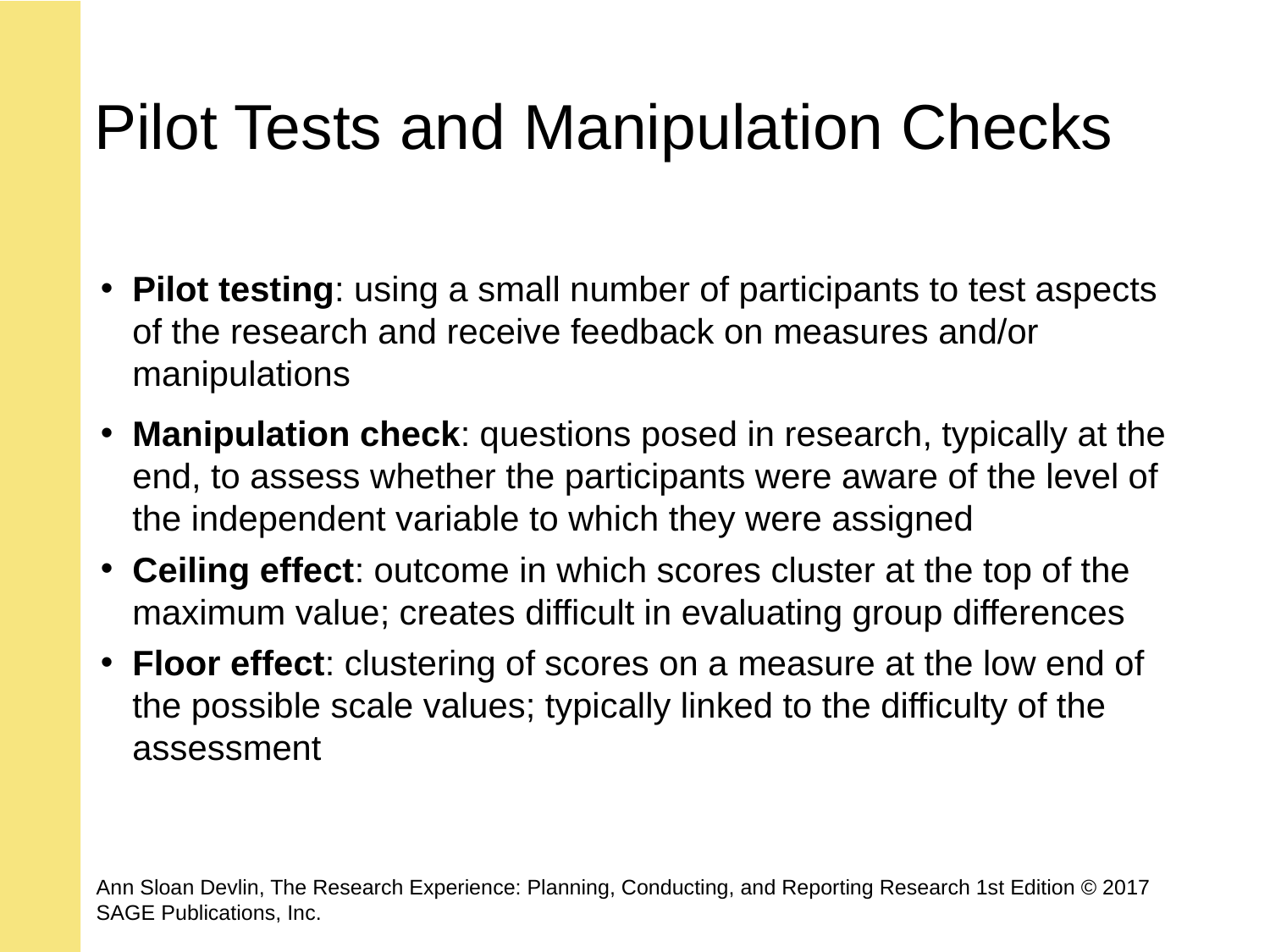

# Pilot Tests and Manipulation Checks
Pilot testing: using a small number of participants to test aspects of the research and receive feedback on measures and/or manipulations
Manipulation check: questions posed in research, typically at the end, to assess whether the participants were aware of the level of the independent variable to which they were assigned
Ceiling effect: outcome in which scores cluster at the top of the maximum value; creates difficult in evaluating group differences
Floor effect: clustering of scores on a measure at the low end of the possible scale values; typically linked to the difficulty of the assessment